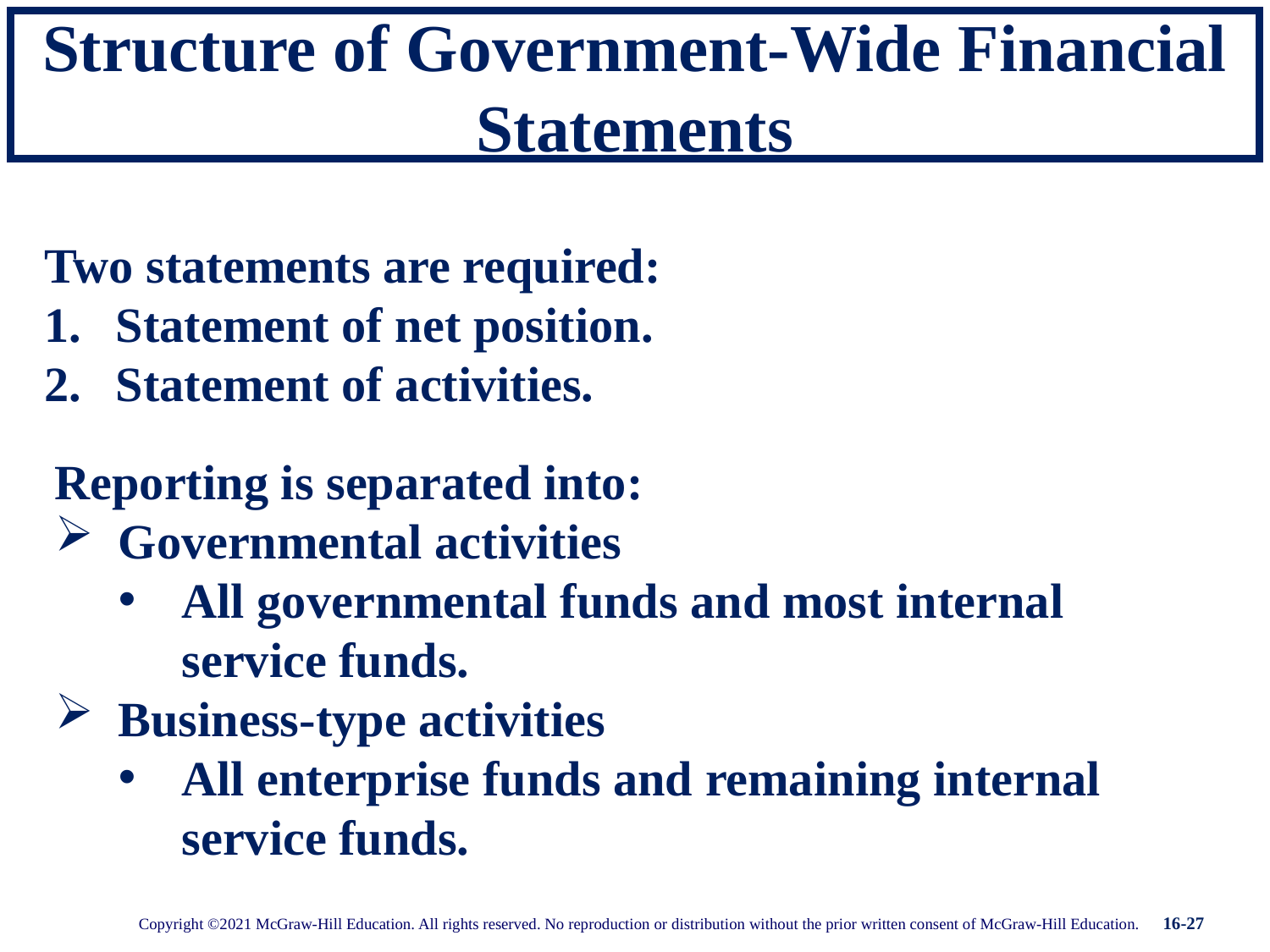

# Structure of Government-Wide Financial Statements
Two statements are required:
Statement of net position.
Statement of activities.
Reporting is separated into:
Governmental activities
All governmental funds and most internal service funds.
Business-type activities
All enterprise funds and remaining internal service funds.
16-27
Copyright ©2021 McGraw-Hill Education. All rights reserved. No reproduction or distribution without the prior written consent of McGraw-Hill Education.